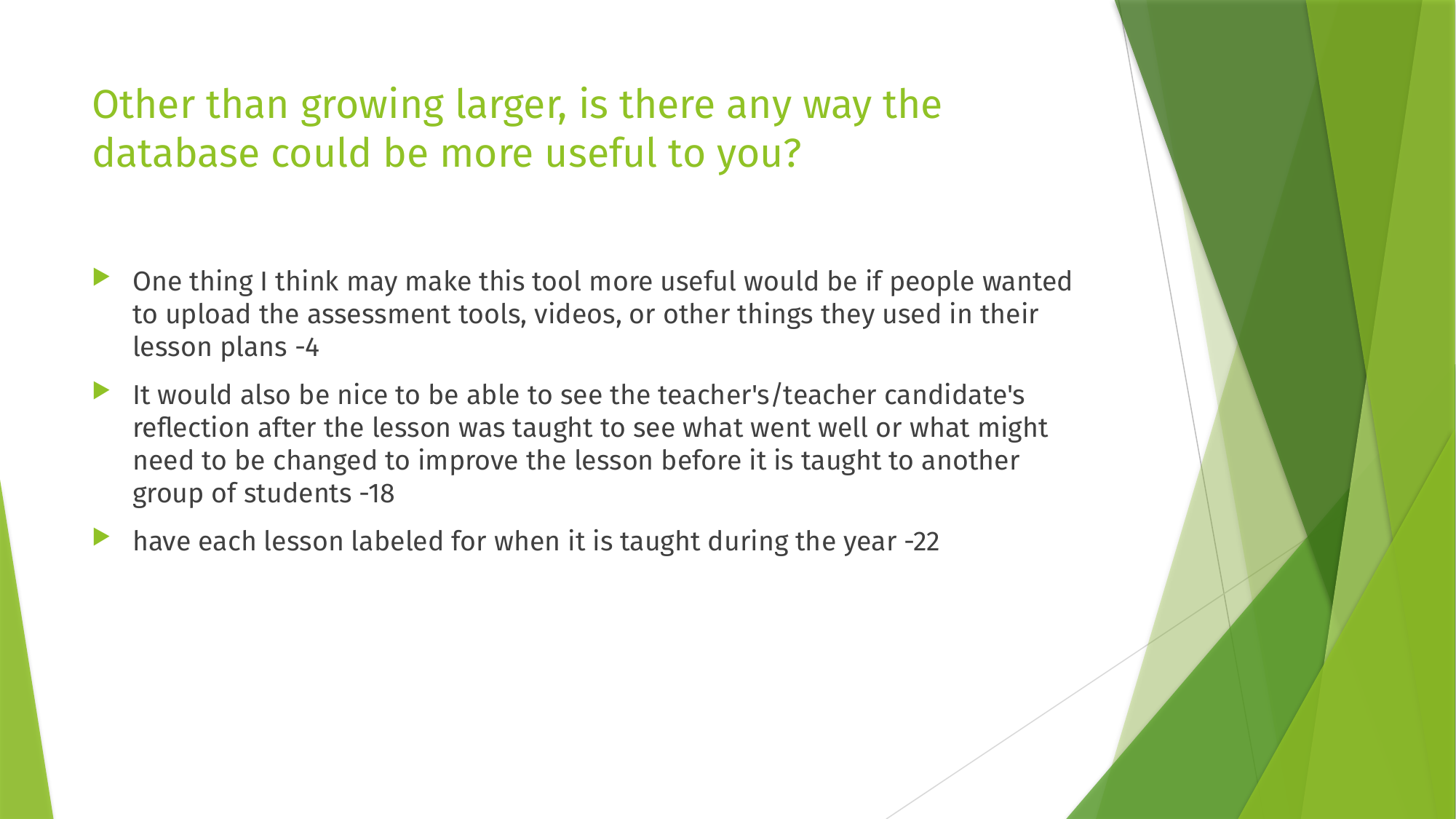

# Other than growing larger, is there any way the database could be more useful to you?
One thing I think may make this tool more useful would be if people wanted to upload the assessment tools, videos, or other things they used in their lesson plans -4
It would also be nice to be able to see the teacher's/teacher candidate's reflection after the lesson was taught to see what went well or what might need to be changed to improve the lesson before it is taught to another group of students -18
have each lesson labeled for when it is taught during the year -22